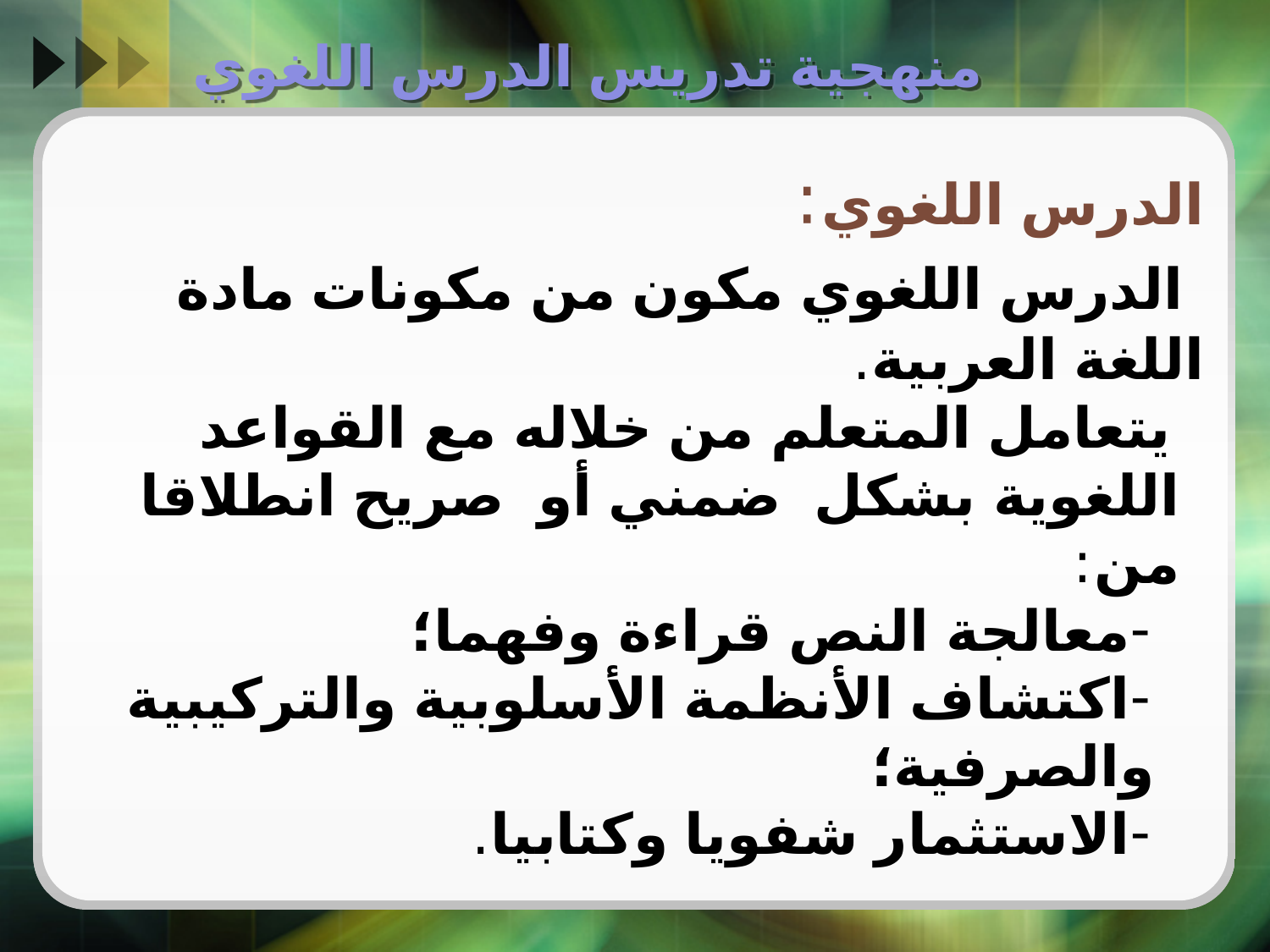

# منهجية تدريس الدرس اللغوي
الدرس اللغوي:
 الدرس اللغوي مكون من مكونات مادة اللغة العربية.
  يتعامل المتعلم من خلاله مع القواعد اللغوية بشكل  ضمني أو  صريح انطلاقا من:
-معالجة النص قراءة وفهما؛
-اكتشاف الأنظمة الأسلوبية والتركيبية والصرفية؛
-الاستثمار شفويا وكتابيا.